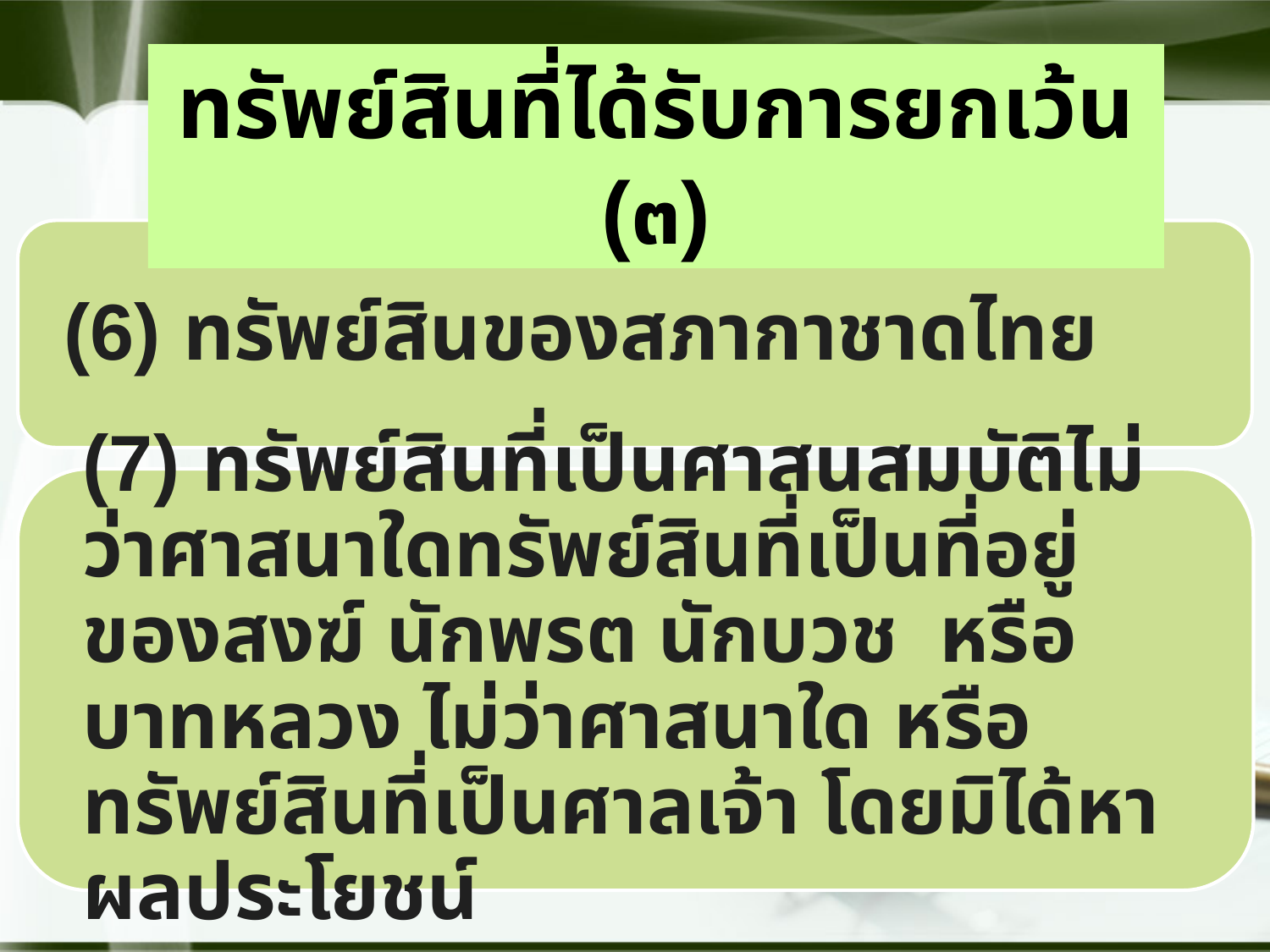

ทรัพย์สินที่ได้รับการยกเว้น (๓)
(6) ทรัพย์สินของสภากาชาดไทย
(7) ทรัพย์สินที่เป็นศาสนสมบัติไม่ว่าศาสนาใดทรัพย์สินที่เป็นที่อยู่ของสงฆ์ นักพรต นักบวช  หรือบาทหลวง ไม่ว่าศาสนาใด หรือทรัพย์สินที่เป็นศาลเจ้า โดยมิได้หาผลประโยชน์